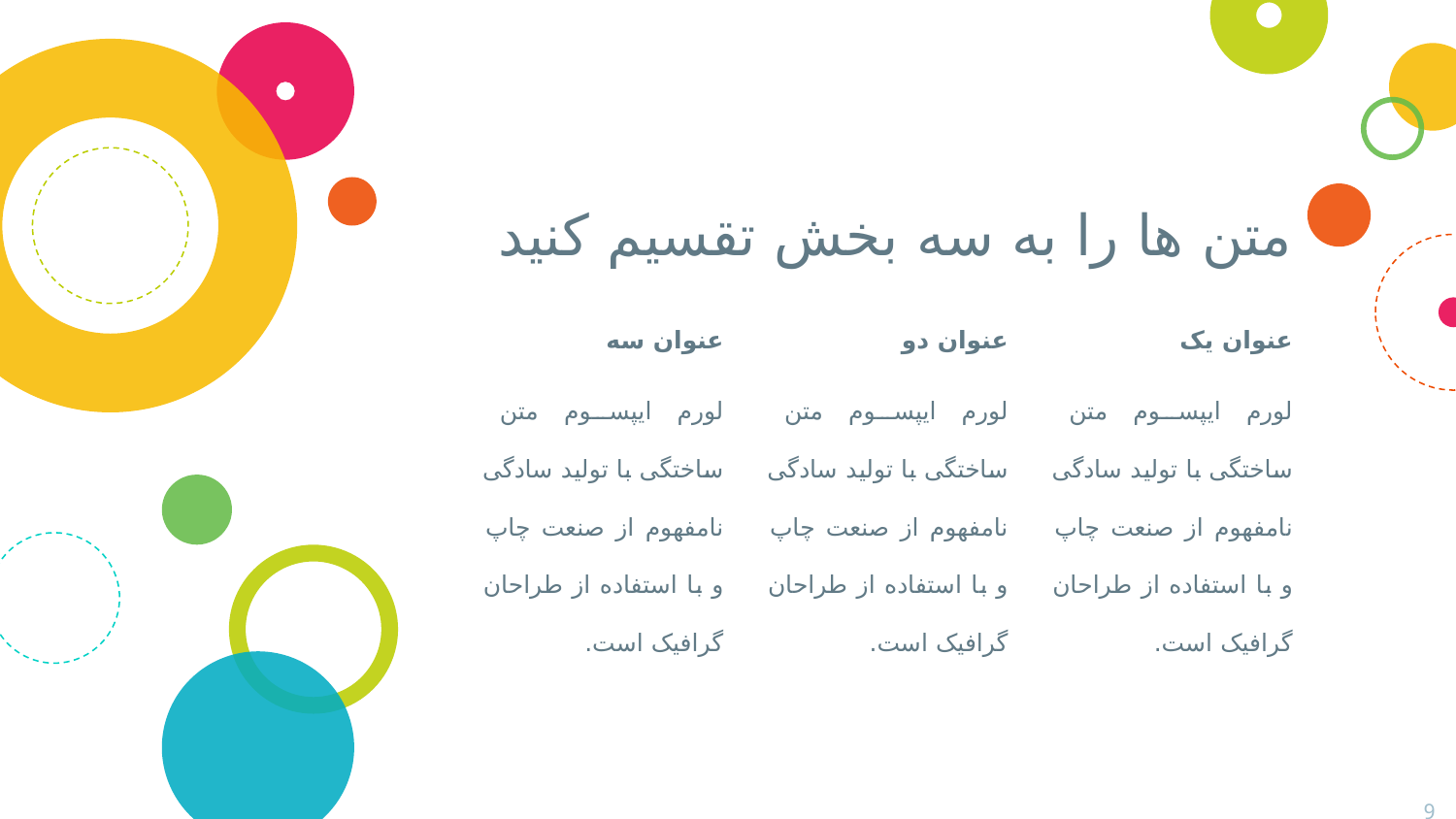

# متن ها را به سه بخش تقسیم کنید
عنوان سه
لورم ایپسوم متن ساختگی با تولید سادگی نامفهوم از صنعت چاپ و با استفاده از طراحان گرافیک است.
عنوان دو
لورم ایپسوم متن ساختگی با تولید سادگی نامفهوم از صنعت چاپ و با استفاده از طراحان گرافیک است.
عنوان یک
لورم ایپسوم متن ساختگی با تولید سادگی نامفهوم از صنعت چاپ و با استفاده از طراحان گرافیک است.

9